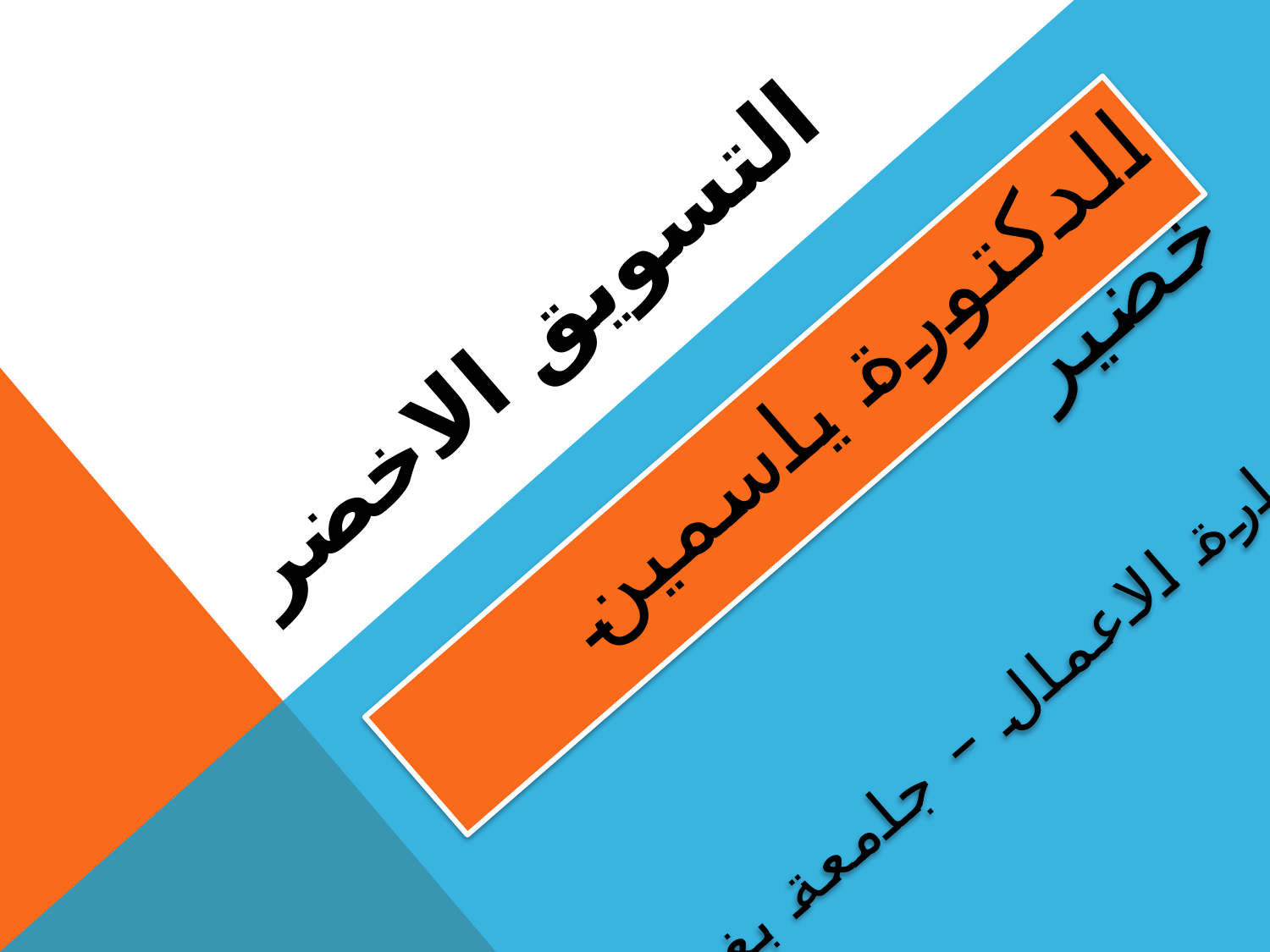

# التسويق الاخضر
الدكتورة ياسمين خضير

   ادارة الاعمال – جامعة بغداد